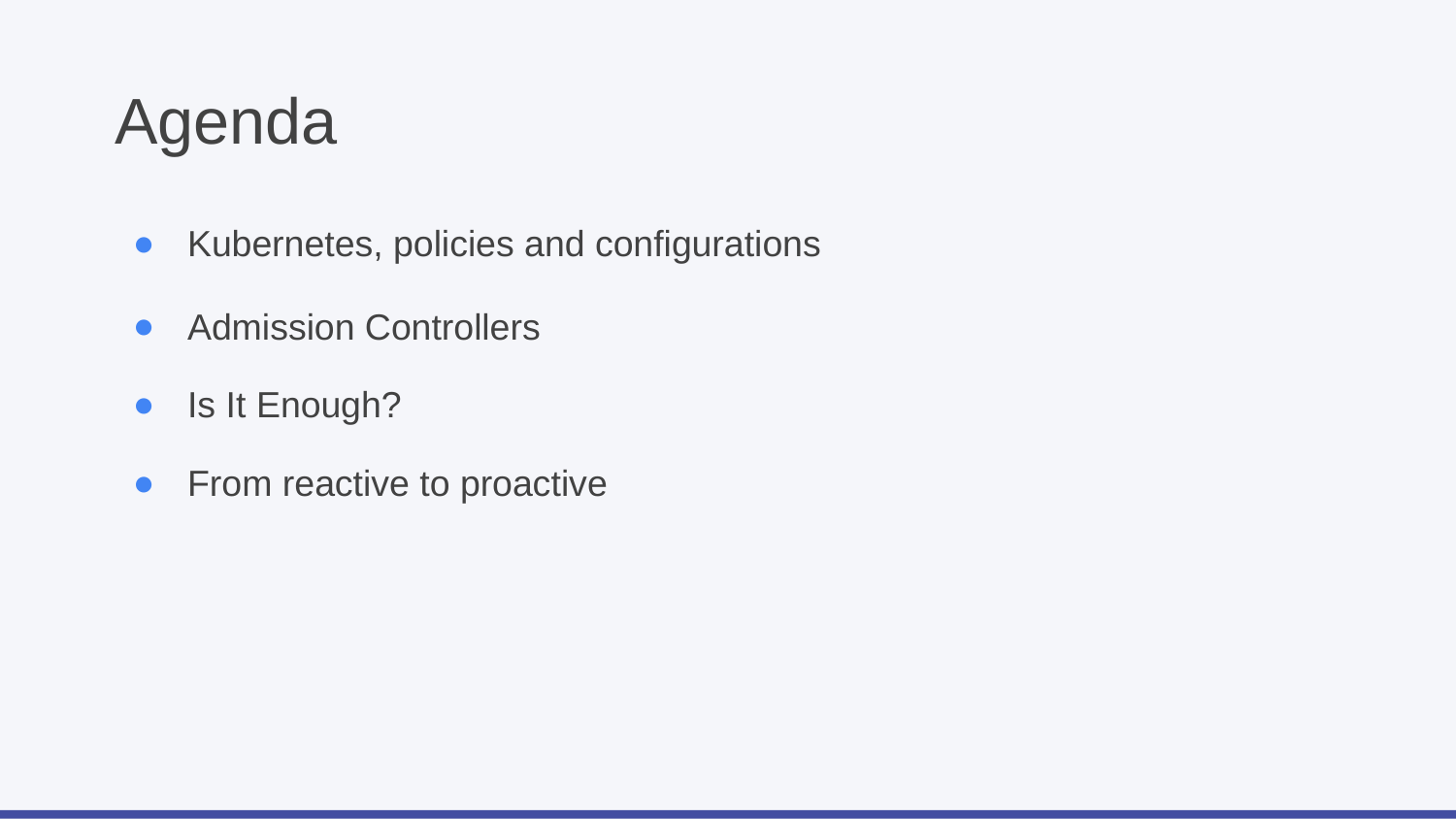

# Agenda
Kubernetes, policies and configurations
Admission Controllers
Is It Enough?
From reactive to proactive